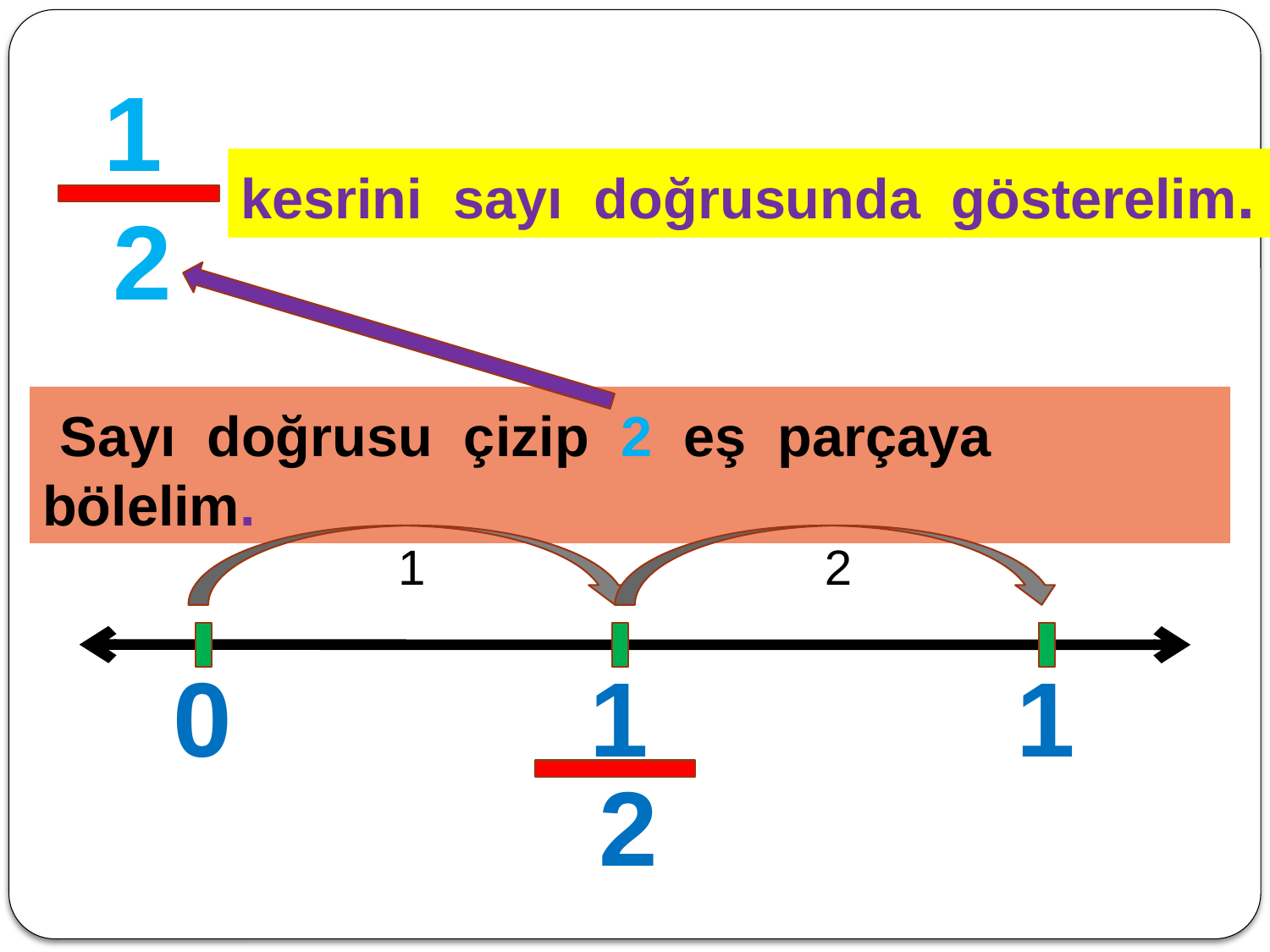

1

kesrini  sayı  doğrusunda  gösterelim.

2
 Sayı  doğrusu  çizip  2  eş  parçaya bölelim.
1
2

0
1
1

2